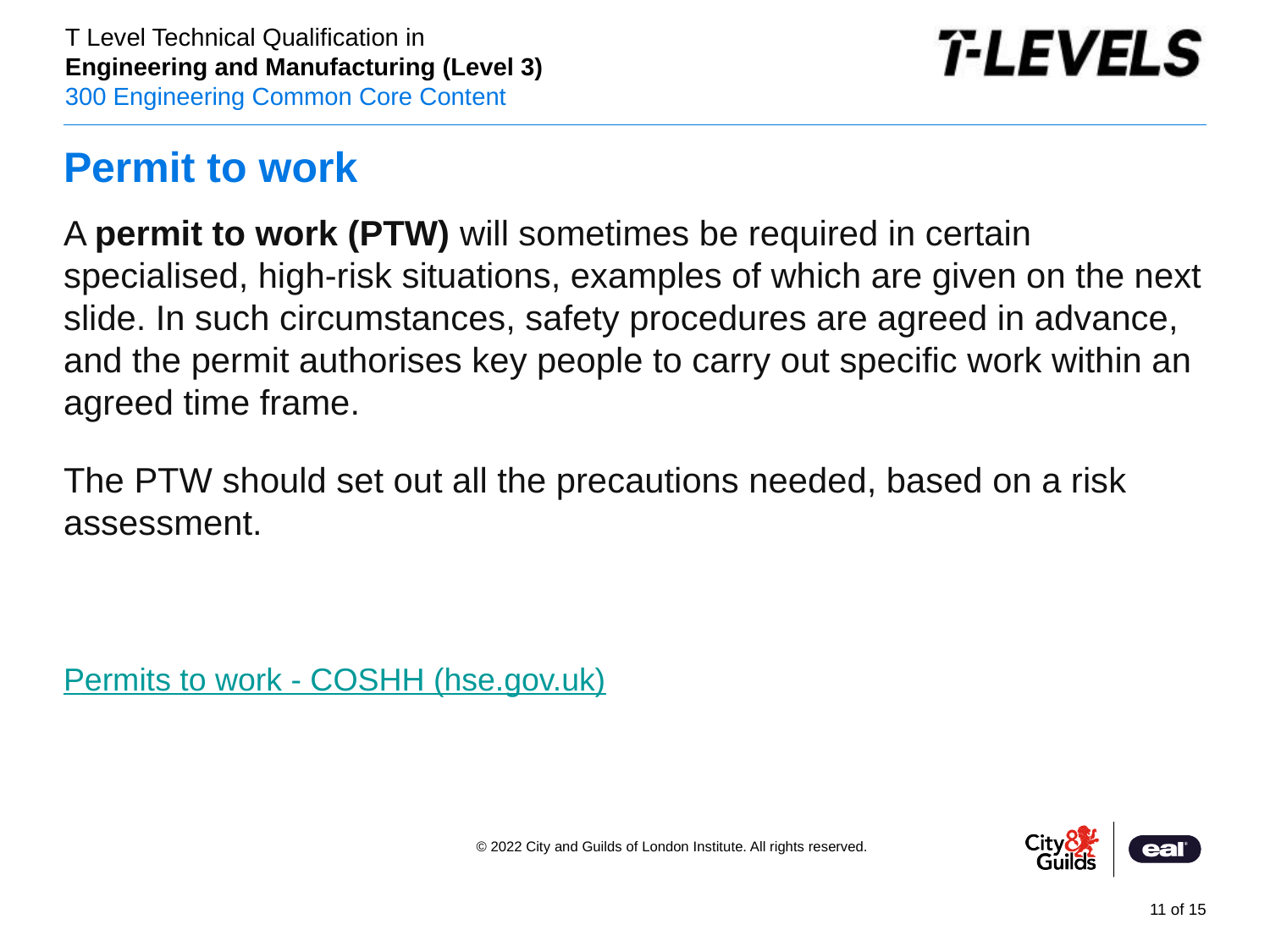

# Permit to work

PowerPoint presentation
A permit to work (PTW) will sometimes be required in certain specialised, high-risk situations, examples of which are given on the next slide. In such circumstances, safety procedures are agreed in advance, and the permit authorises key people to carry out specific work within an agreed time frame.
The PTW should set out all the precautions needed, based on a risk assessment.

Permits to work - COSHH (hse.gov.uk)